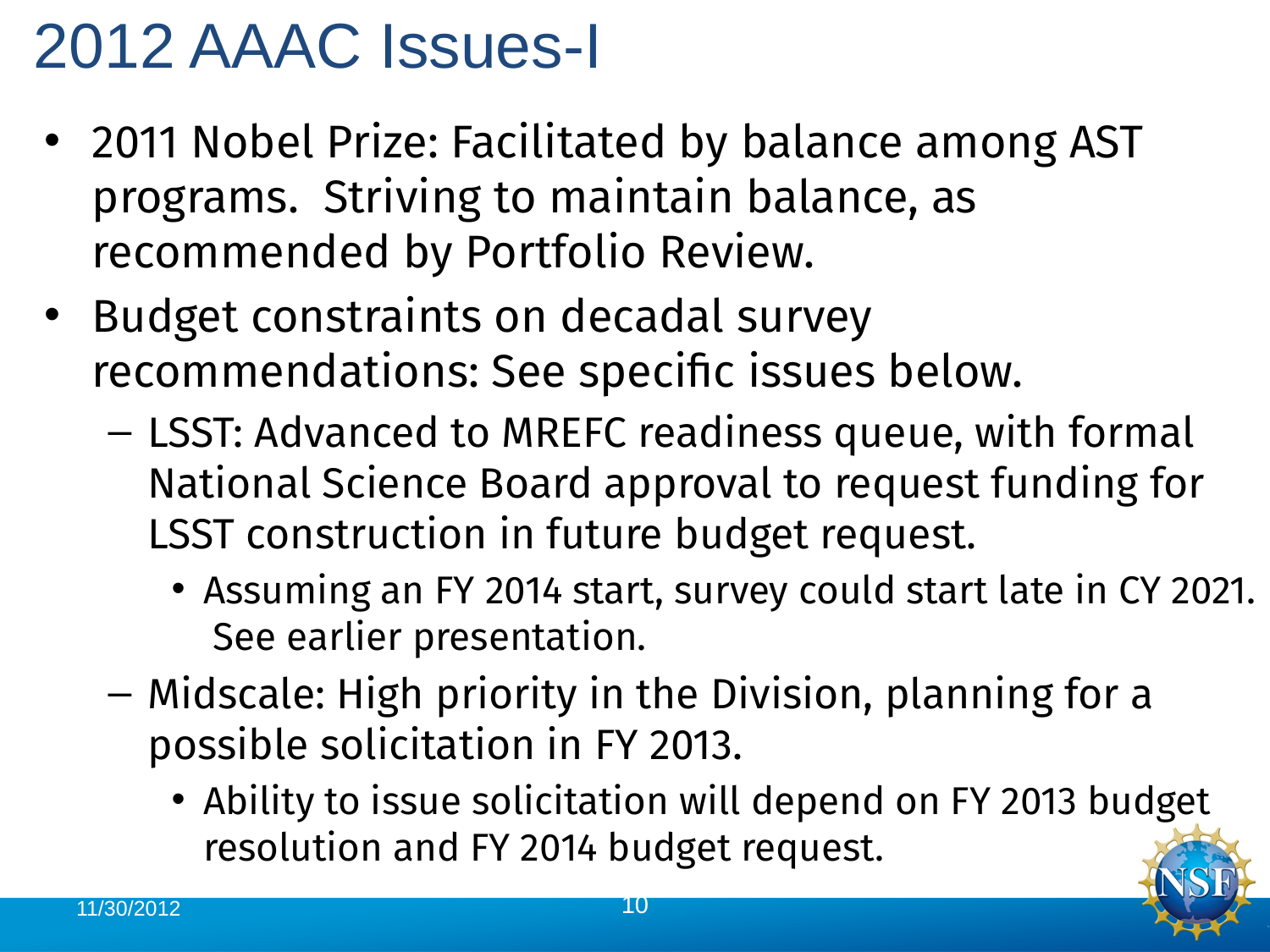

# 2012 AAAC Issues-I
2011 Nobel Prize: Facilitated by balance among AST programs.  Striving to maintain balance, as recommended by Portfolio Review.
Budget constraints on decadal survey recommendations: See specific issues below.
LSST: Advanced to MREFC readiness queue, with formal National Science Board approval to request funding for LSST construction in future budget request.
Assuming an FY 2014 start, survey could start late in CY 2021.  See earlier presentation.
Midscale: High priority in the Division, planning for a possible solicitation in FY 2013.
Ability to issue solicitation will depend on FY 2013 budget resolution and FY 2014 budget request.
11/30/2012
10